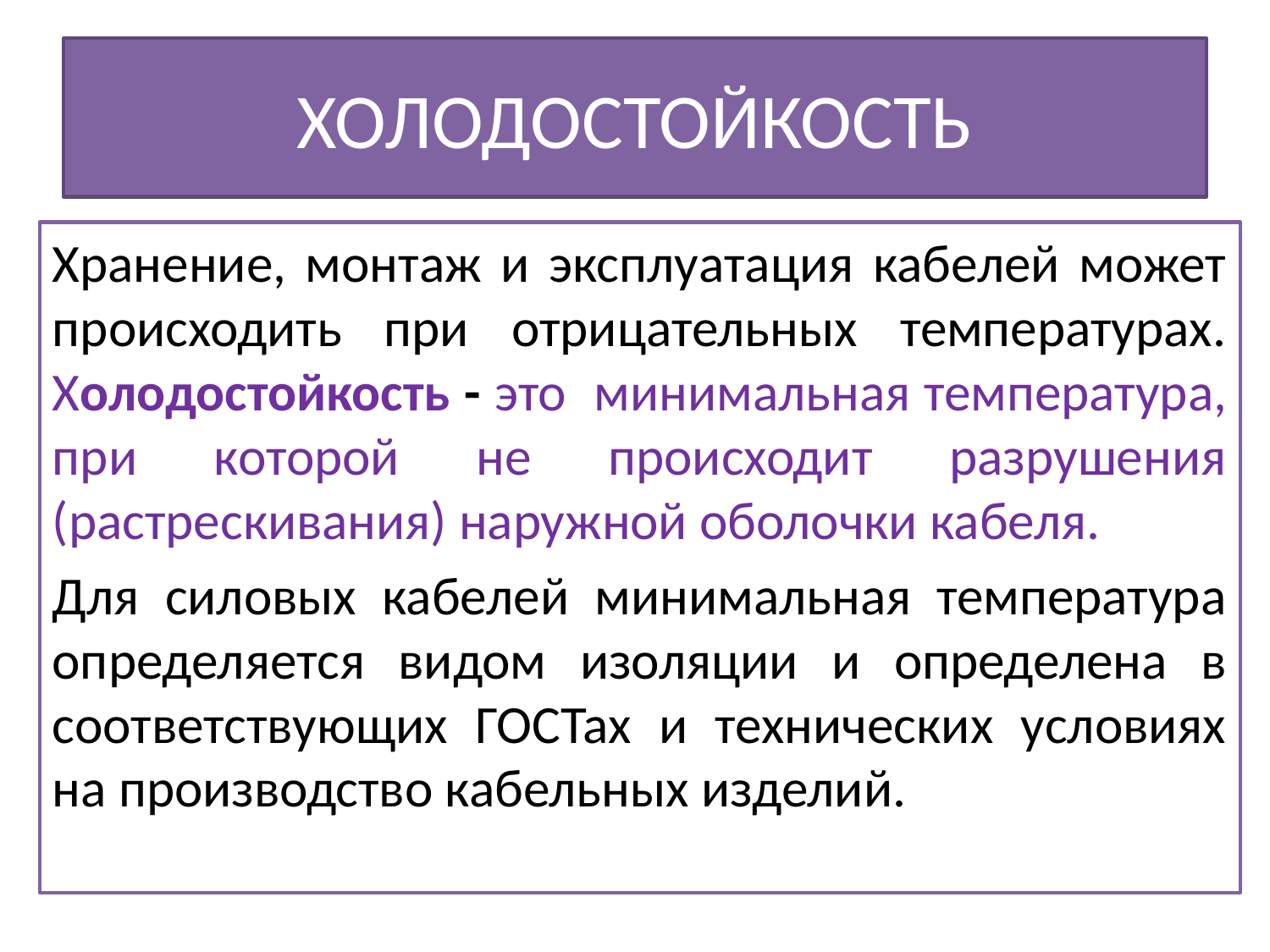

# ХОЛОДОСТОЙКОСТЬ
Хранение, монтаж и эксплуатация кабелей может происходить при отрицательных температурах.
Холодостойкость - это  минимальная температура, при которой не происходит разрушения (растрескивания) наружной оболочки кабеля.
Для силовых кабелей минимальная температура определяется видом изоляции и определена в соответствующих ГОСТах и технических условиях на производство кабельных изделий.